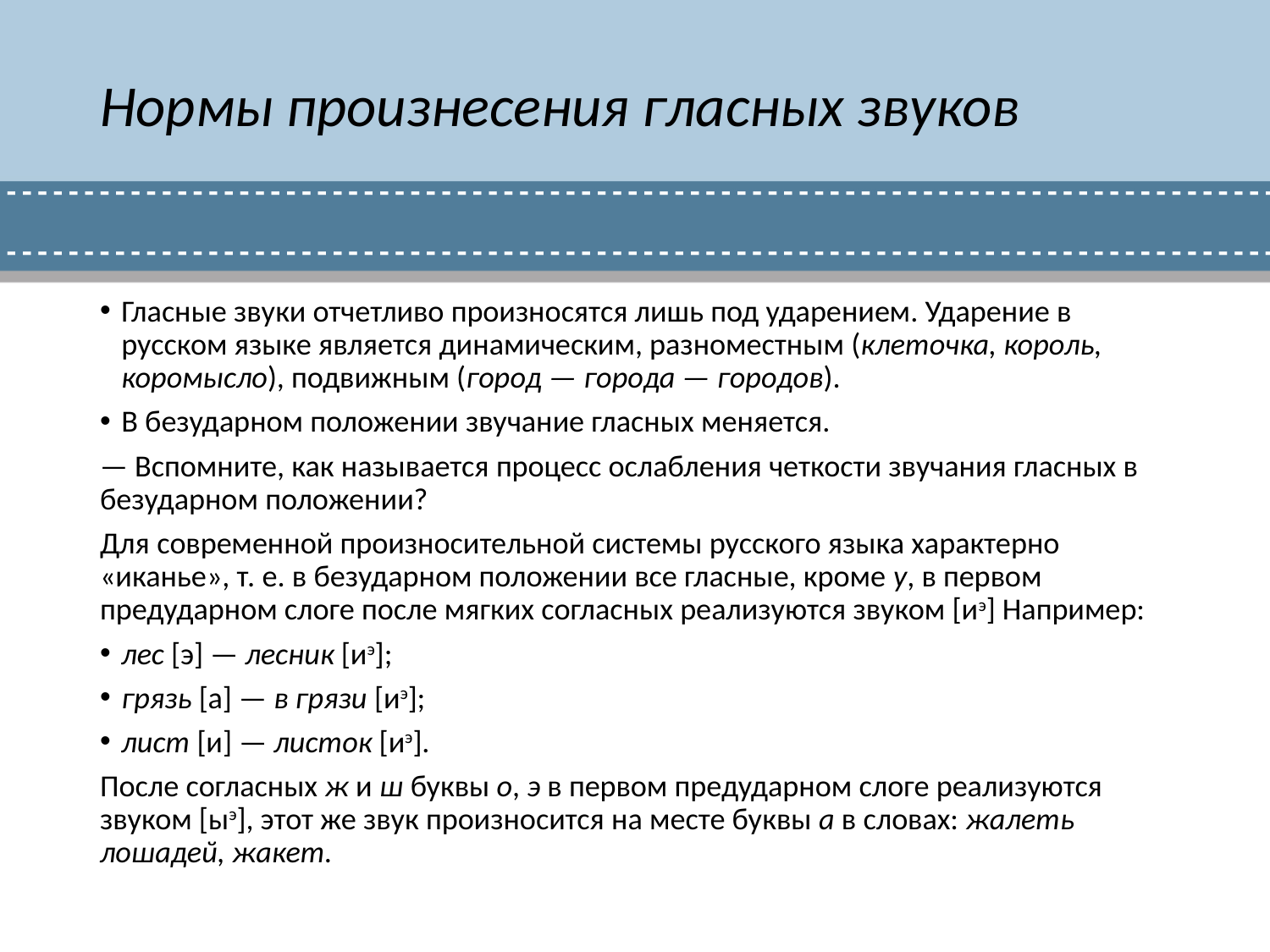

# Нормы произнесения гласных звуков
Гласные звуки отчетливо произносятся лишь под ударением. Ударение в русском языке является динамическим, разноместным (клеточка, король, коромысло), подвижным (город — города — городов).
В безударном положении звучание гласных меняется.
— Вспомните, как называется процесс ослабления четкости звучания гласных в безударном положении?
Для современной произносительной системы русского языка характерно «иканье», т. е. в безударном положении все гласные, кроме у, в первом предударном слоге после мягких согласных реализуются звуком [иэ] Например:
лес [э] — лесник [иэ];
грязь [а] — в грязи [иэ];
лист [и] — листок [иэ].
После согласных ж и ш буквы о, э в первом предударном слоге реализуются звуком [ыэ], этот же звук произносится на месте буквы а в словах: жалеть лошадей, жакет.